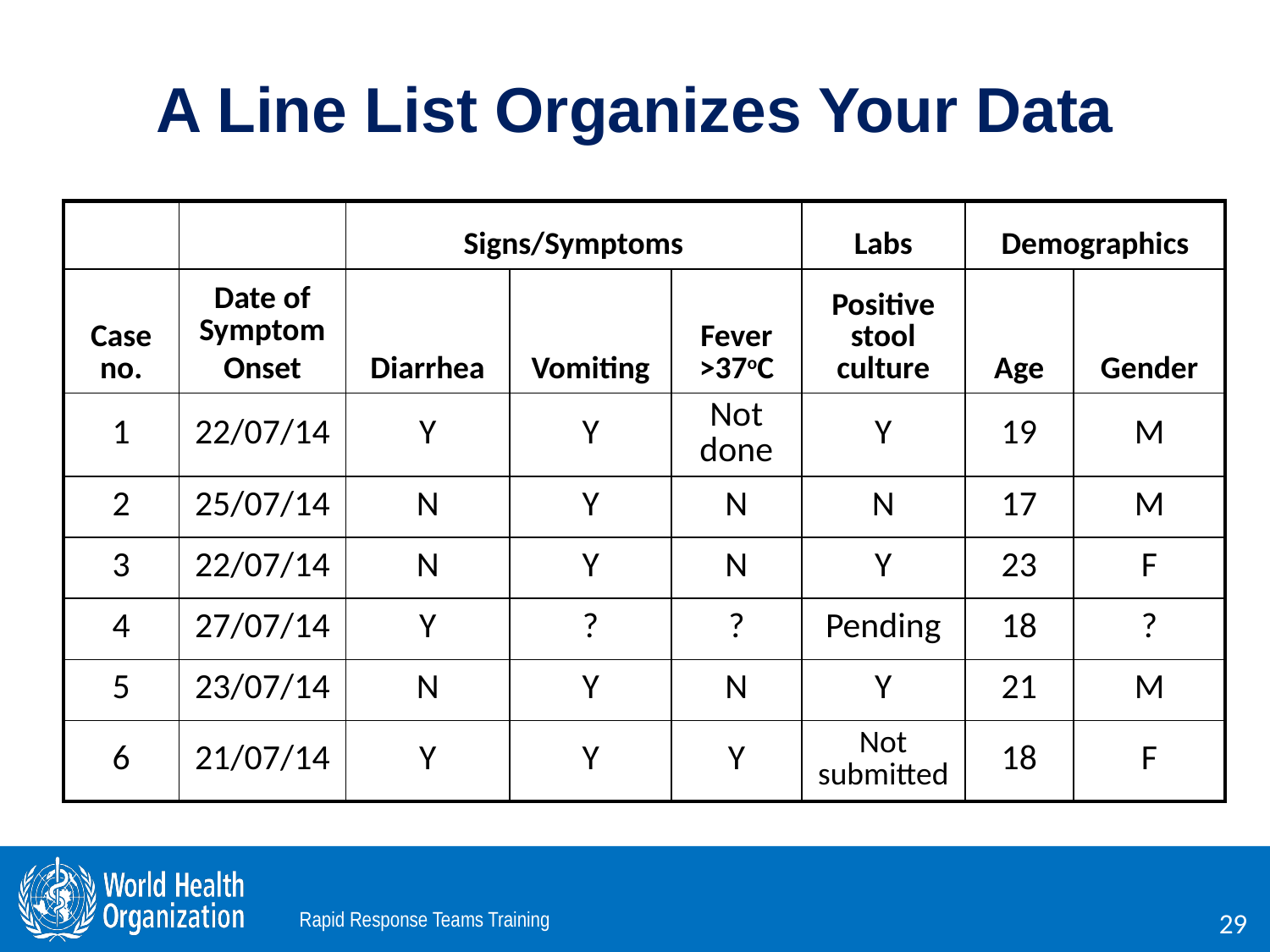

A Line List Organizes Your Data
|  |  | Signs/Symptoms |  |  | Labs | Demographics |  |
| --- | --- | --- | --- | --- | --- | --- | --- |
| Case no. | Date of Symptom Onset | Diarrhea | Vomiting | Fever >37oC | Positive stool culture | Age | Gender |
| 1 | 22/07/14 | Y | Y | Not done | Y | 19 | M |
| 2 | 25/07/14 | N | Y | N | N | 17 | M |
| 3 | 22/07/14 | N | Y | N | Y | 23 | F |
| 4 | 27/07/14 | Y | ? | ? | Pending | 18 | ? |
| 5 | 23/07/14 | N | Y | N | Y | 21 | M |
| 6 | 21/07/14 | Y | Y | Y | Not submitted | 18 | F |